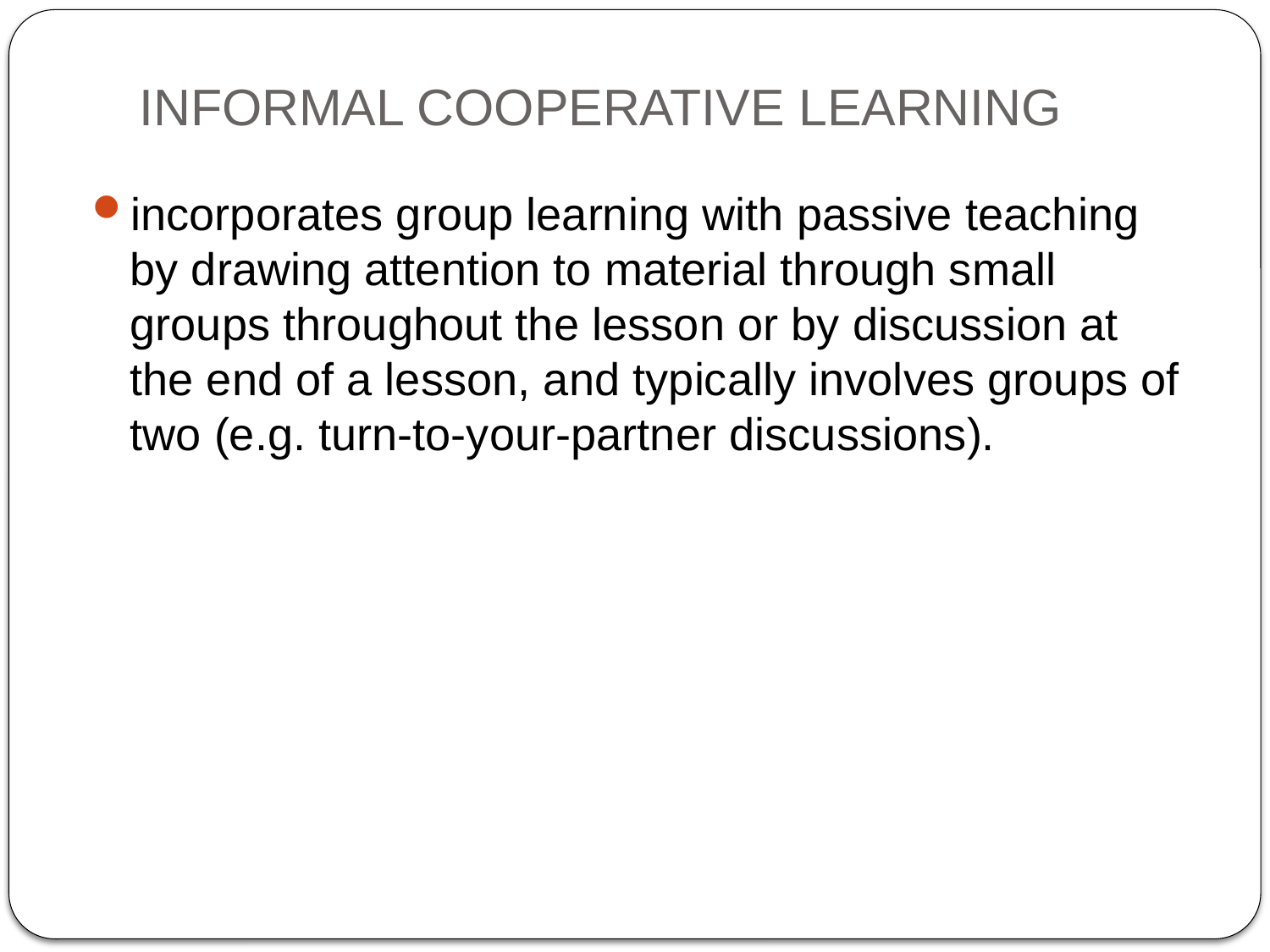

# INFORMAL COOPERATIVE LEARNING
incorporates group learning with passive teaching by drawing attention to material through small groups throughout the lesson or by discussion at the end of a lesson, and typically involves groups of two (e.g. turn-to-your-partner discussions).